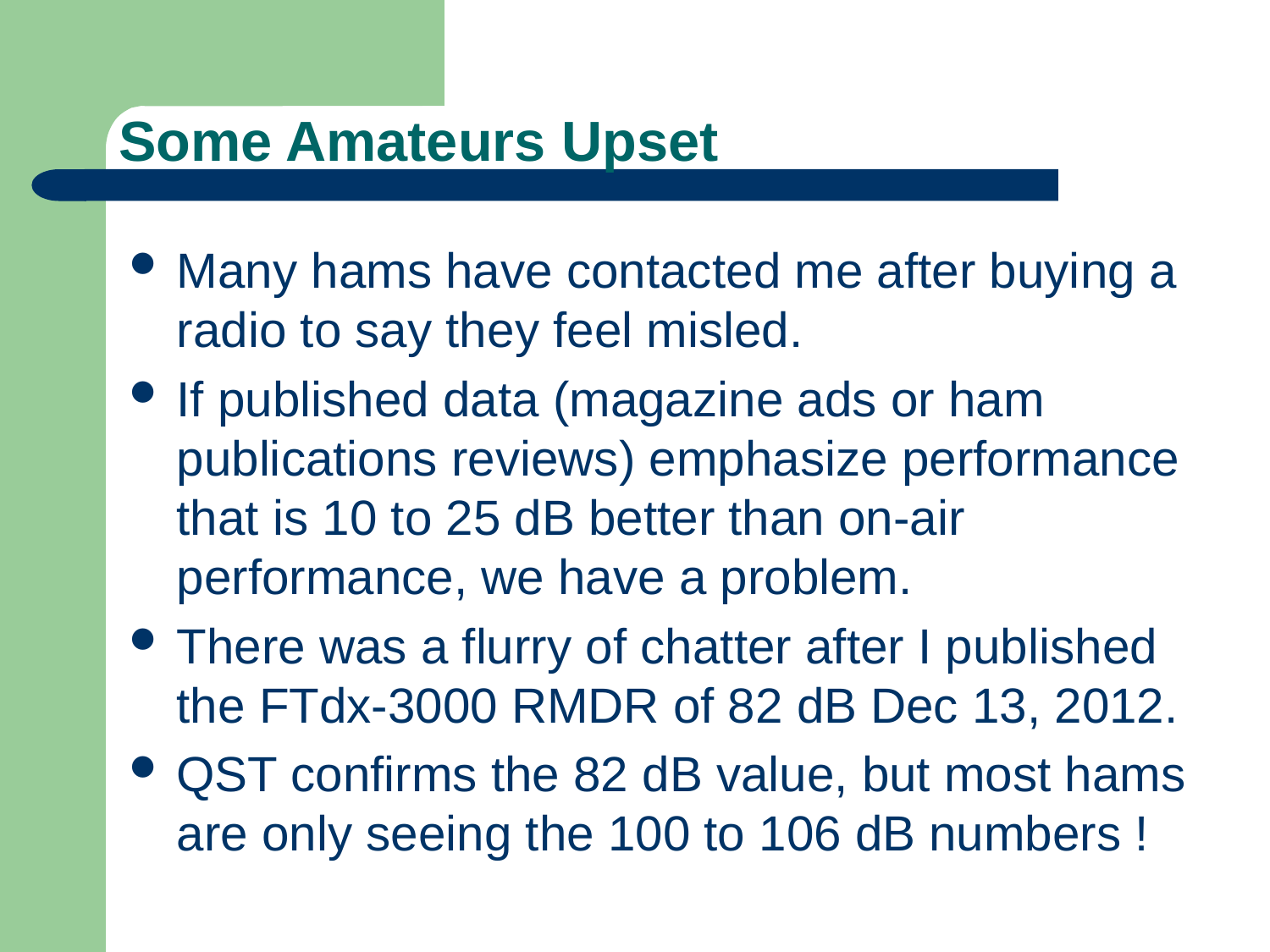

# Some Amateurs Upset
Many hams have contacted me after buying a radio to say they feel misled.
If published data (magazine ads or ham publications reviews) emphasize performance that is 10 to 25 dB better than on-air performance, we have a problem.
There was a flurry of chatter after I published the FTdx-3000 RMDR of 82 dB Dec 13, 2012.
QST confirms the 82 dB value, but most hams are only seeing the 100 to 106 dB numbers !